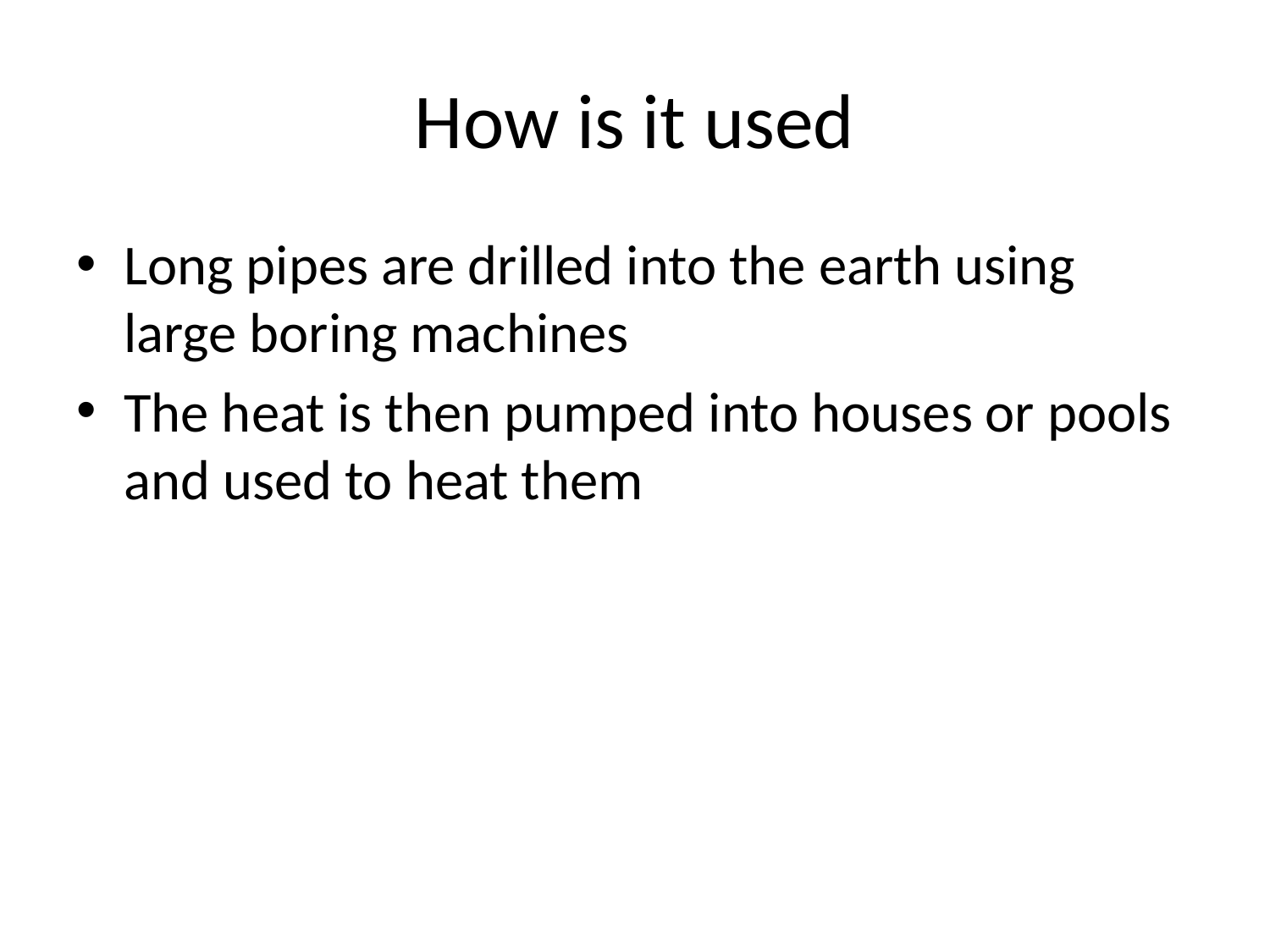

# How is it used
Long pipes are drilled into the earth using large boring machines
The heat is then pumped into houses or pools and used to heat them